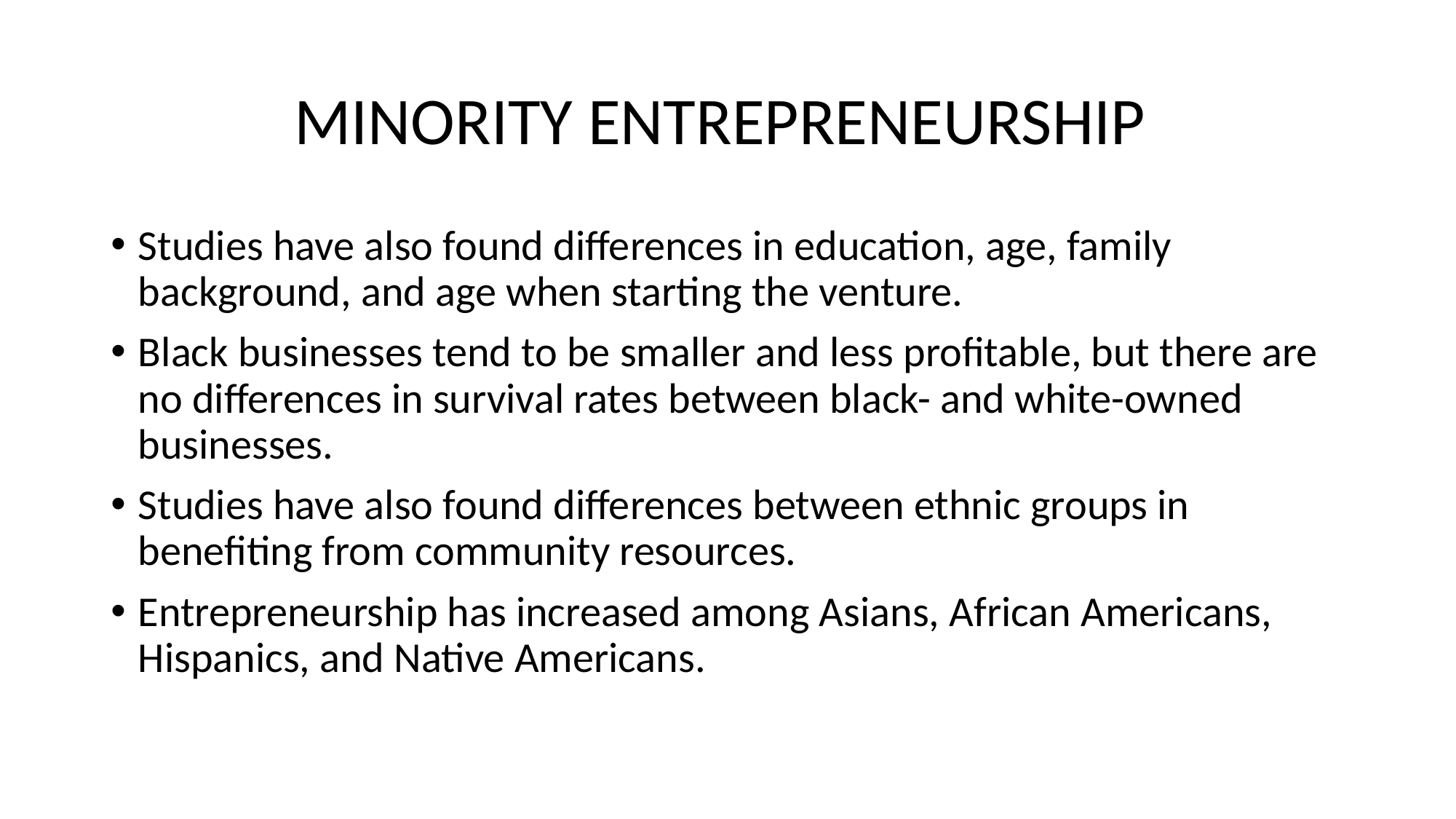

# MINORITY ENTREPRENEURSHIP
Studies have also found differences in education, age, family background, and age when starting the venture.
Black businesses tend to be smaller and less profitable, but there are no differences in survival rates between black- and white-owned businesses.
Studies have also found differences between ethnic groups in benefiting from community resources.
Entrepreneurship has increased among Asians, African Americans, Hispanics, and Native Americans.